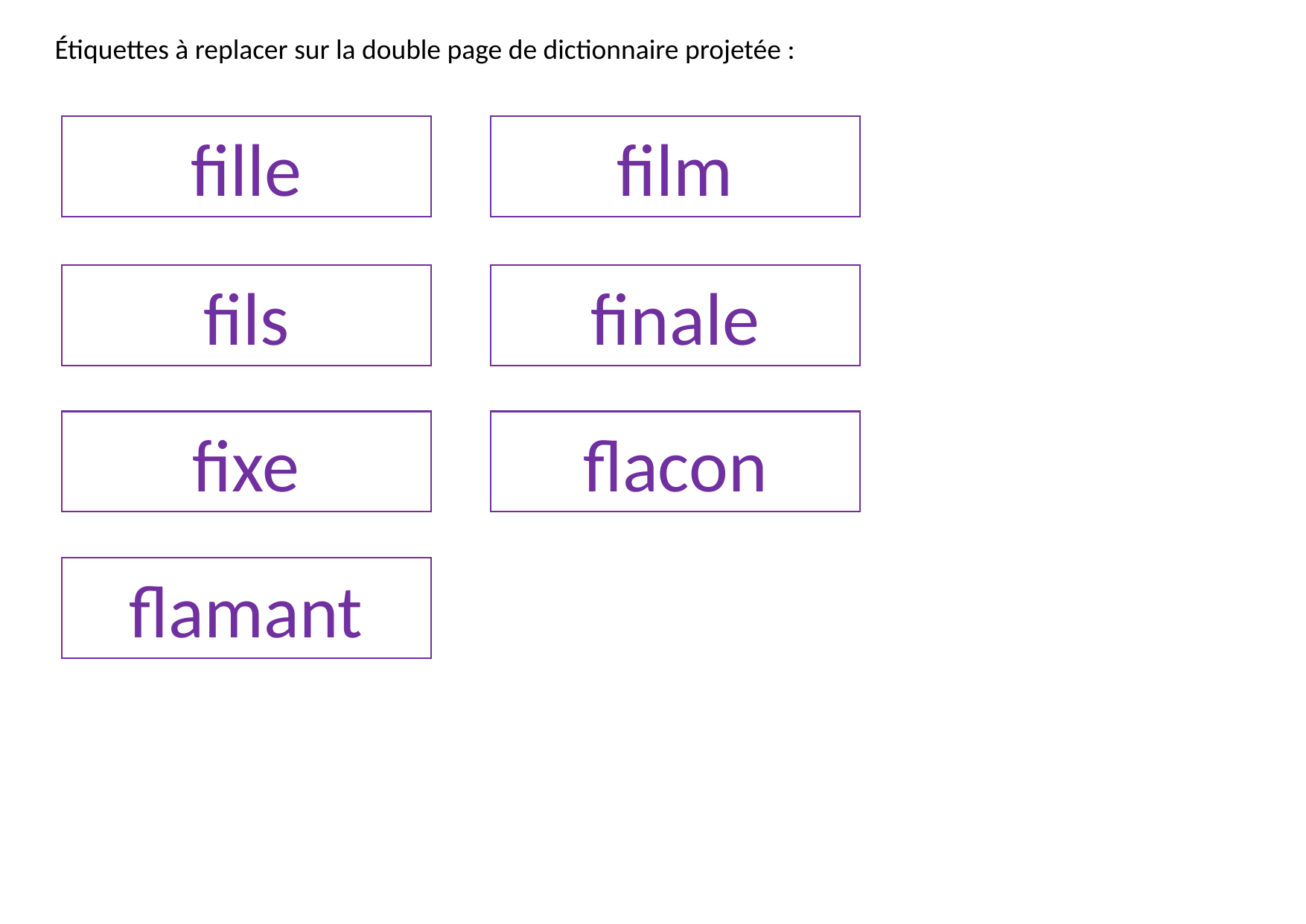

Étiquettes à replacer sur la double page de dictionnaire projetée :
fille
film
fils
finale
fixe
flacon
flamant